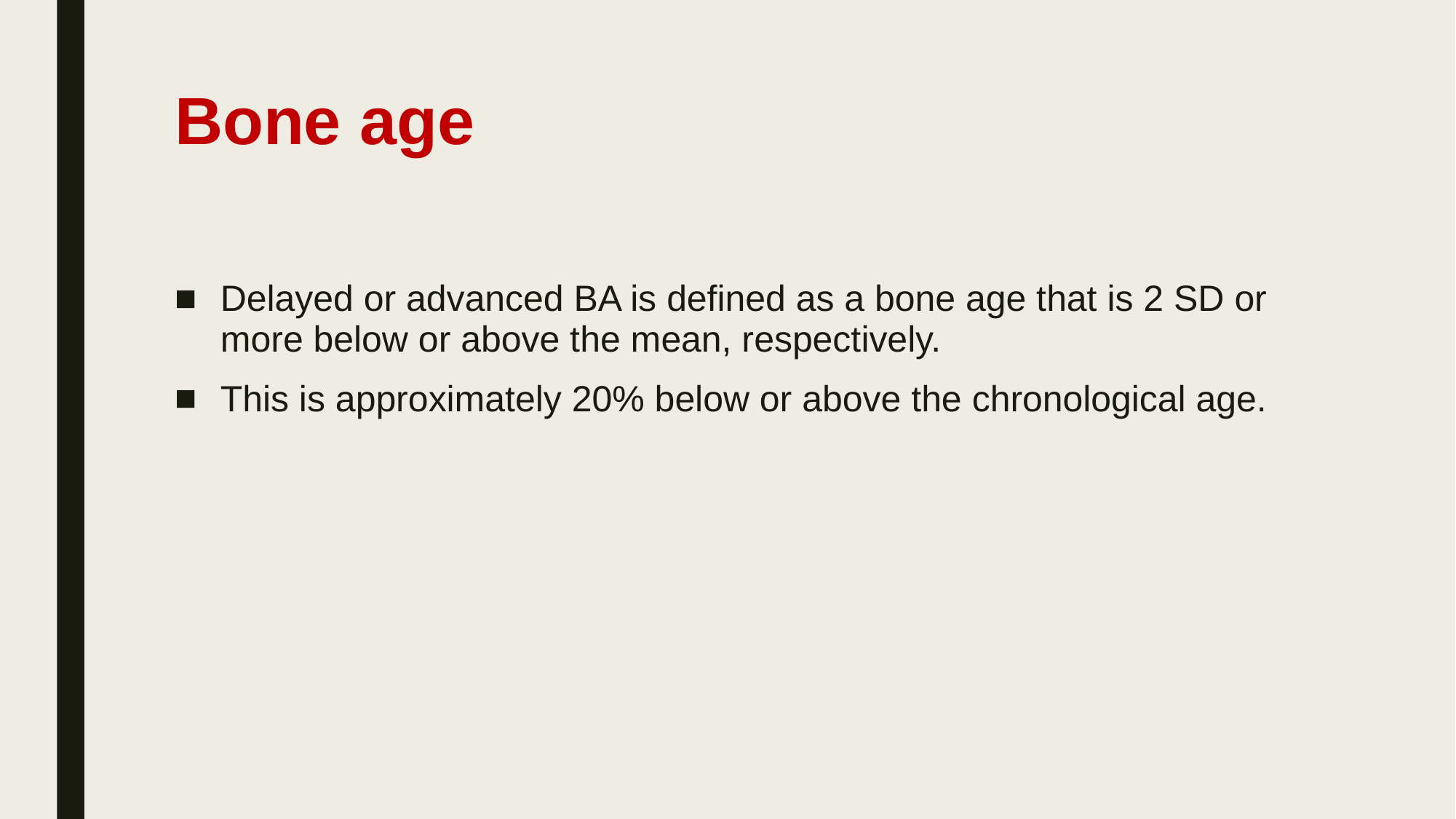

# Bone age
Delayed or advanced BA is defined as a bone age that is 2 SD or more below or above the mean, respectively.
This is approximately 20% below or above the chronological age.